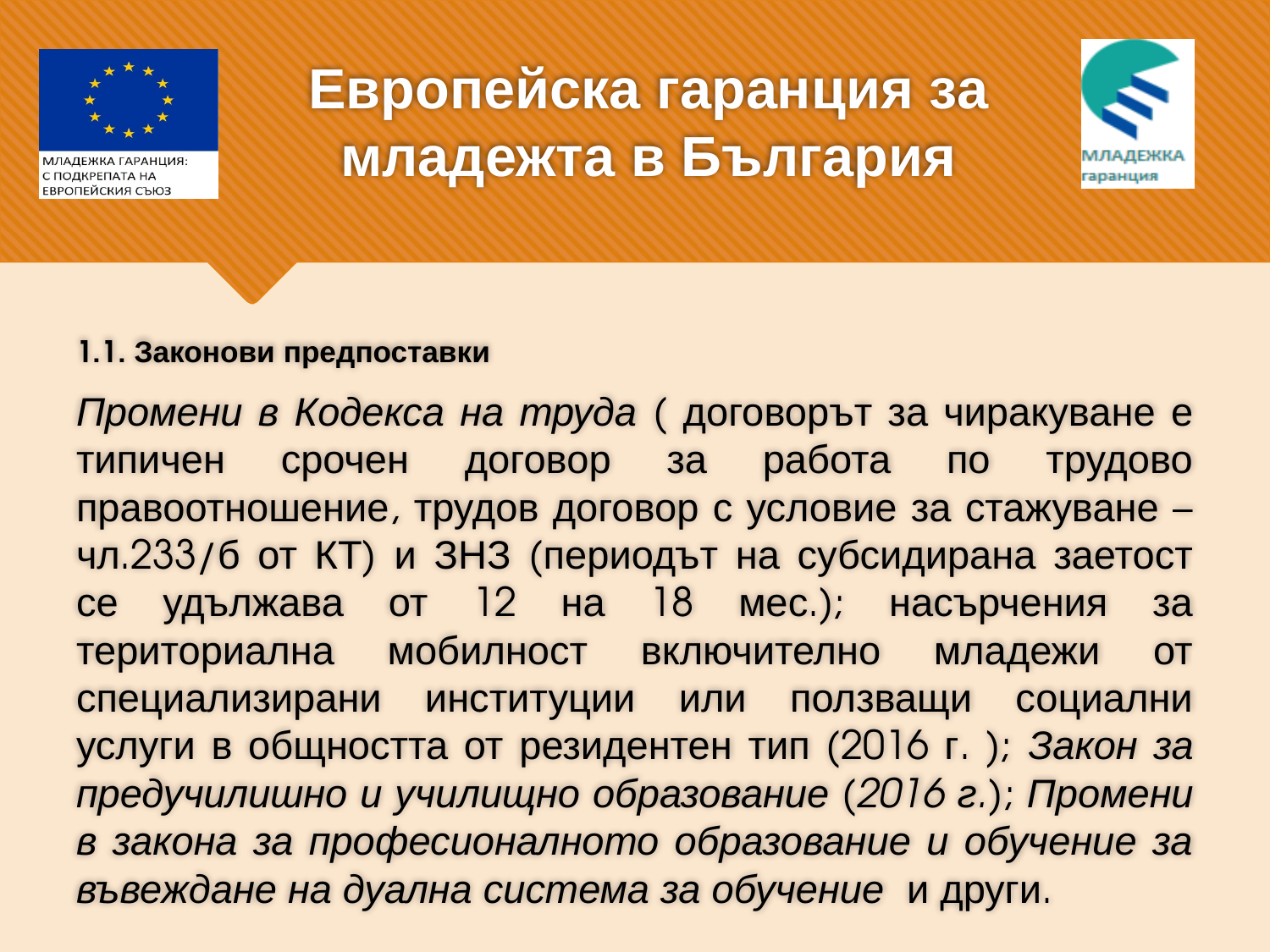

# Европейска гаранция за младежта в България
1.1. Законови предпоставки
Промени в Кодекса на труда ( договорът за чиракуване е типичен срочен договор за работа по трудово правоотношение, трудов договор с условие за стажуване – чл.233/б от КТ) и ЗНЗ (периодът на субсидирана заетост се удължава от 12 на 18 мес.); насърчения за териториална мобилност включително младежи от специализирани институции или ползващи социални услуги в общността от резидентен тип (2016 г. ); Закон за предучилишно и училищно образование (2016 г.); Промени в закона за професионалното образование и обучение за въвеждане на дуална система за обучение  и други.